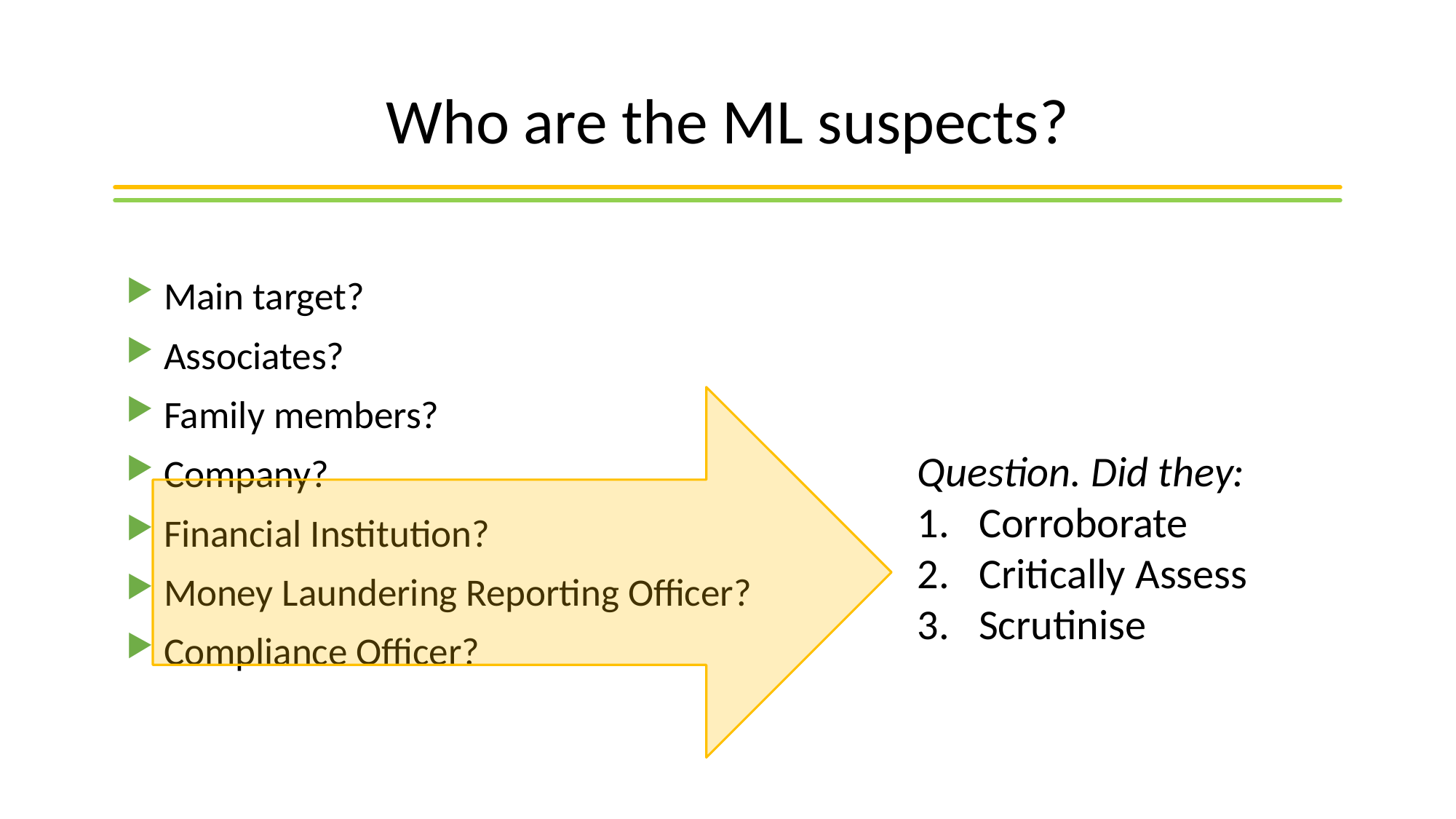

# Who are the ML suspects?
Main target?
Associates?
Family members?
Company?
Financial Institution?
Money Laundering Reporting Officer?
Compliance Officer?

Question. Did they:
Corroborate
Critically Assess
Scrutinise